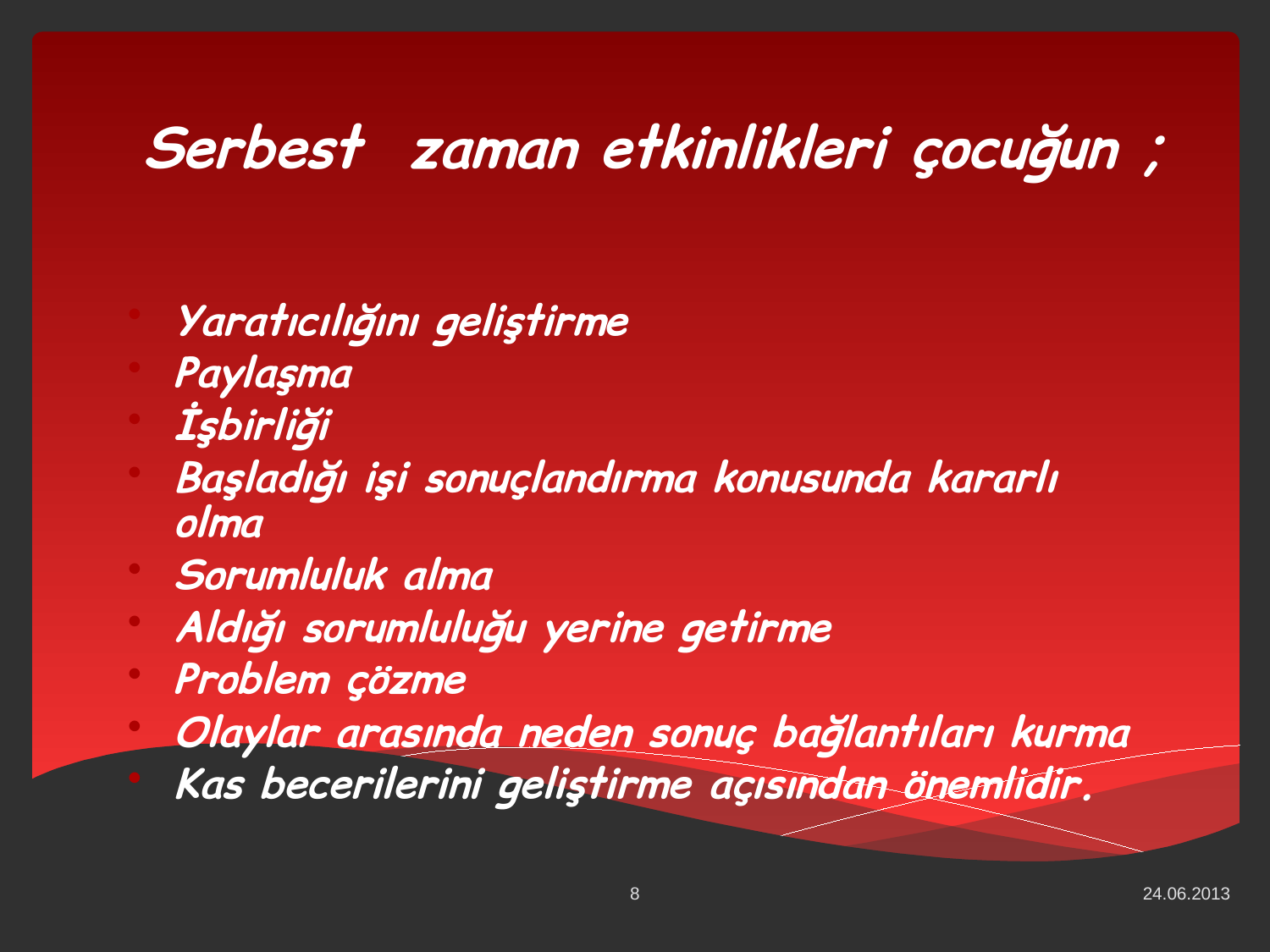

# Serbest  zaman etkinlikleri çocuğun ;

Yaratıcılığını geliştirme
Paylaşma
İşbirliği
Başladığı işi sonuçlandırma konusunda kararlı olma
Sorumluluk alma
Aldığı sorumluluğu yerine getirme
Problem çözme
Olaylar arasında neden sonuç bağlantıları kurma
Kas becerilerini geliştirme açısından önemlidir.
8
24.06.2013